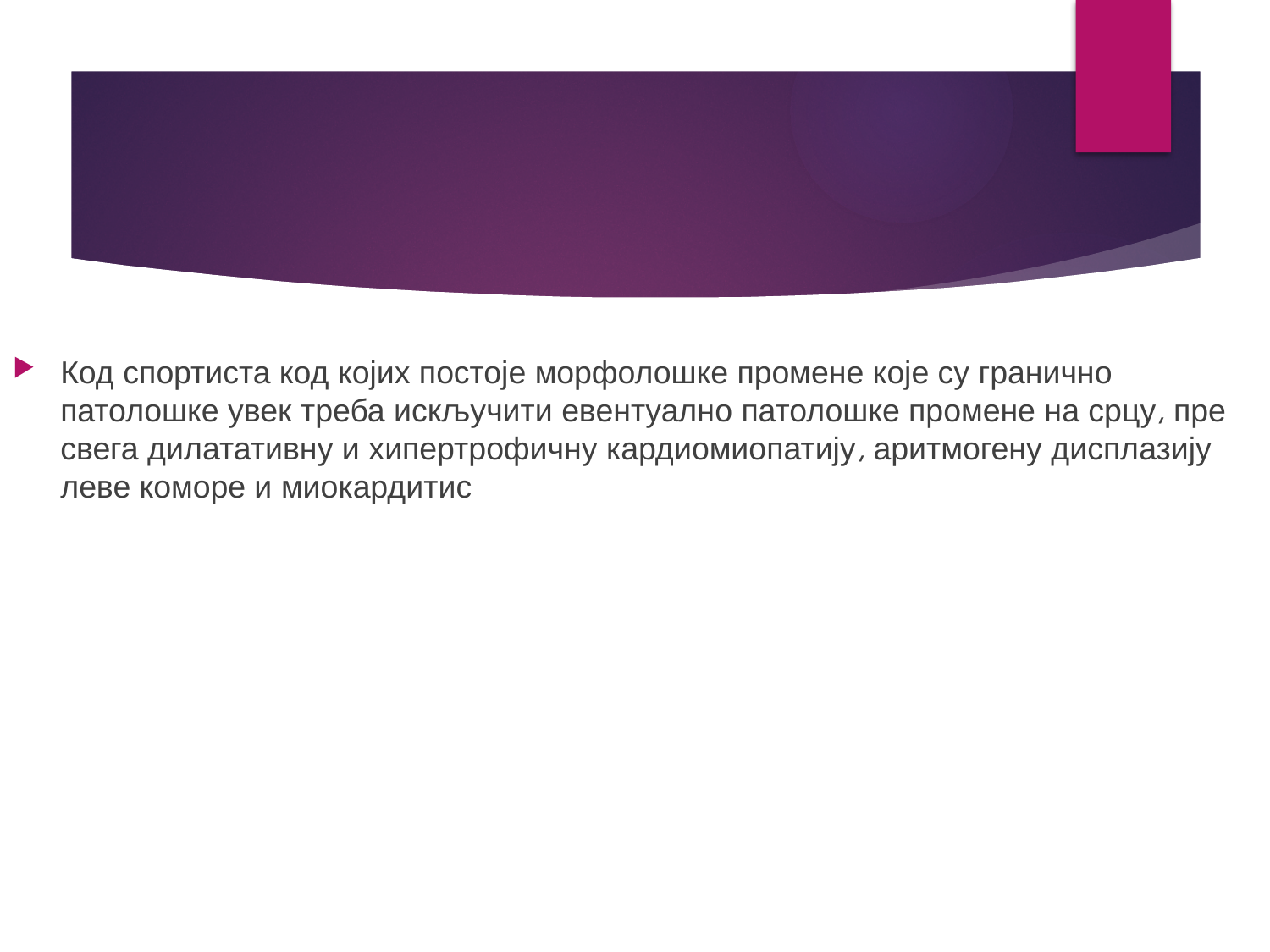

#
Код спортиста код којих постоје морфолошке промене које су гранично патолошке увек треба искључити евентуално патолошке промене на срцу, пре свега дилатативну и хипертрофичну кардиомиопатију, аритмогену дисплазију леве коморе и миокардитис